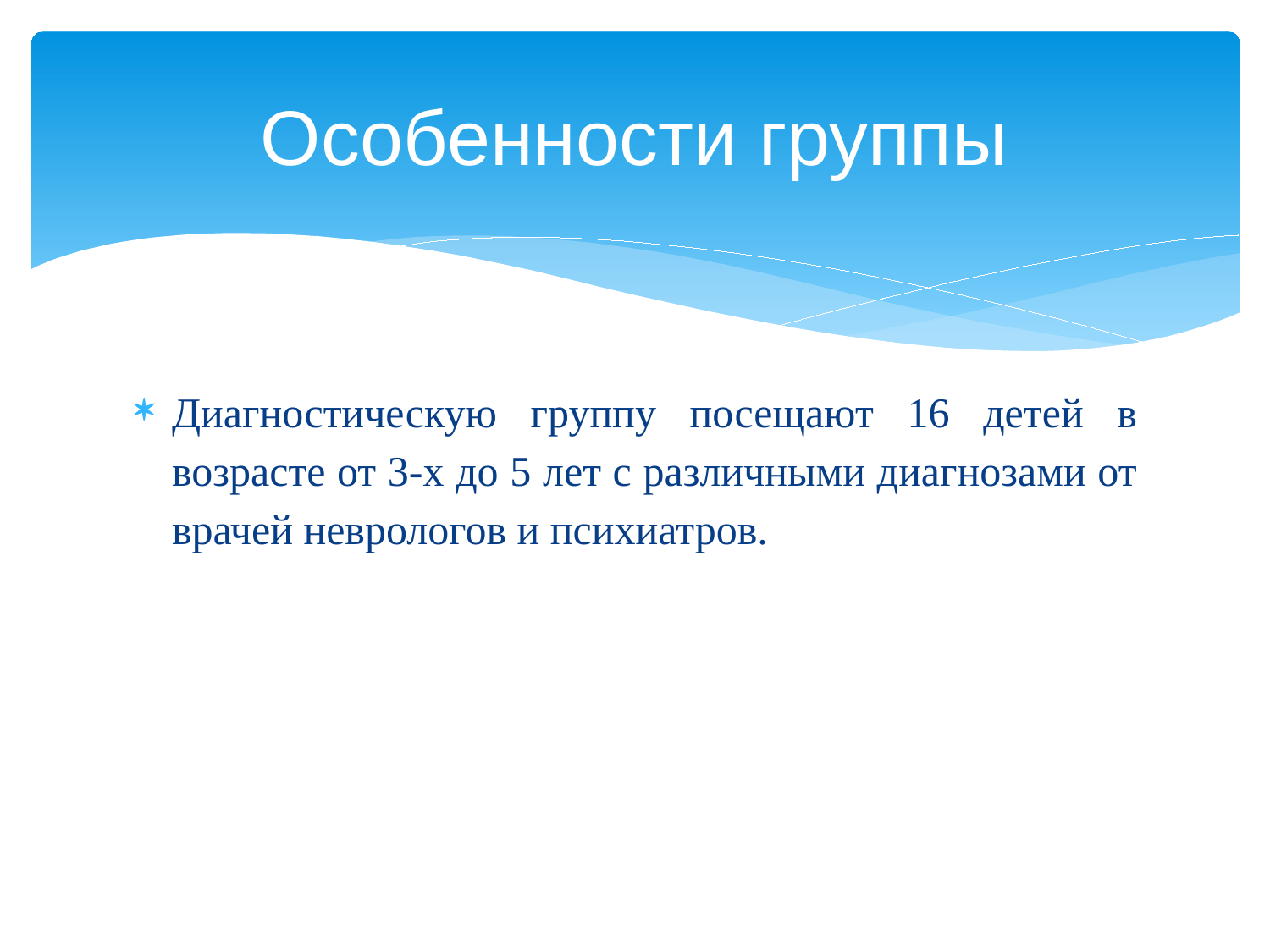

# Особенности группы
Диагностическую группу посещают 16 детей в возрасте от 3-х до 5 лет с различными диагнозами от врачей неврологов и психиатров.